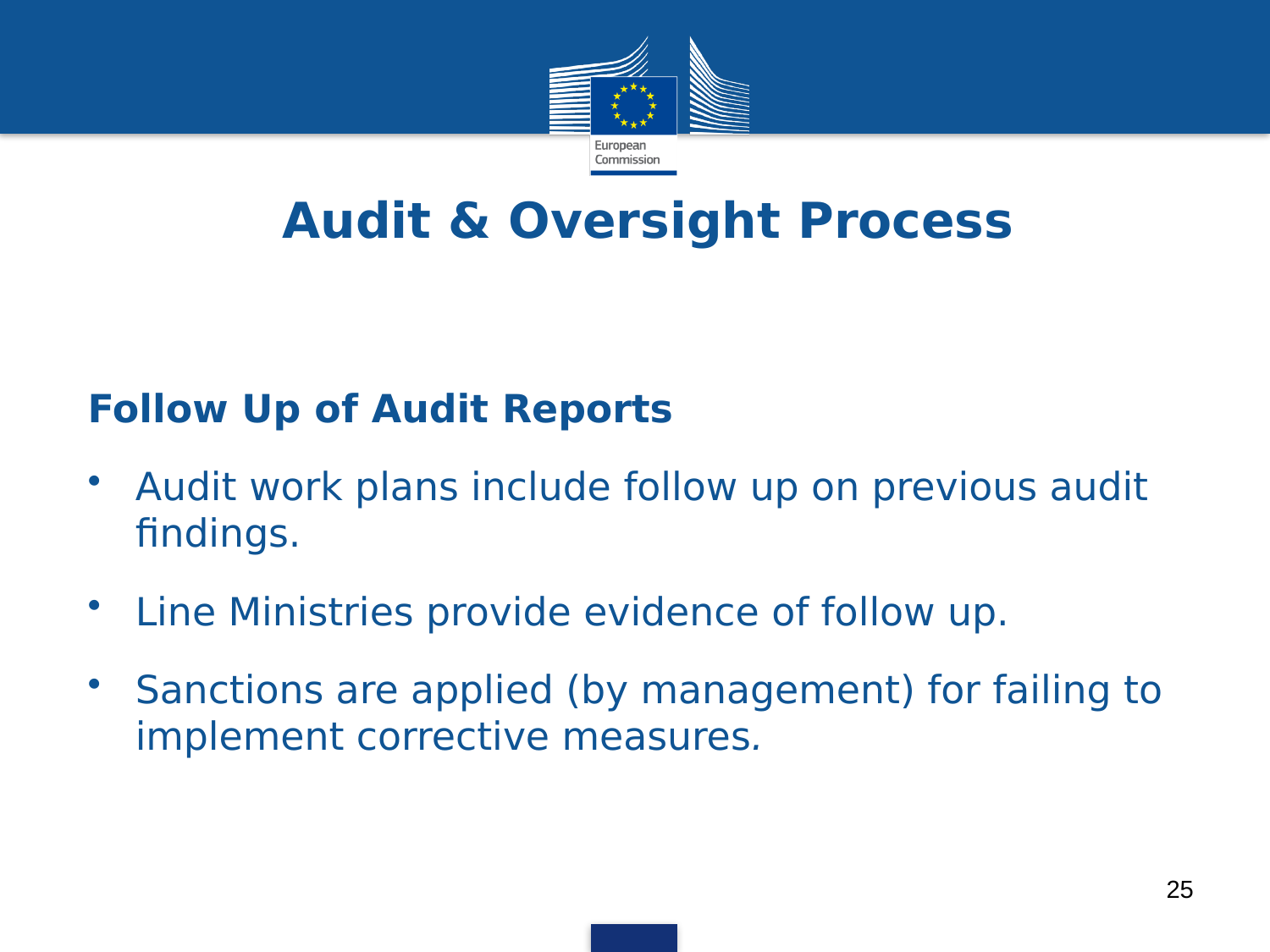

# Audit & Oversight Process
Follow Up of Audit Reports
Audit work plans include follow up on previous audit findings.
Line Ministries provide evidence of follow up.
Sanctions are applied (by management) for failing to implement corrective measures.
25